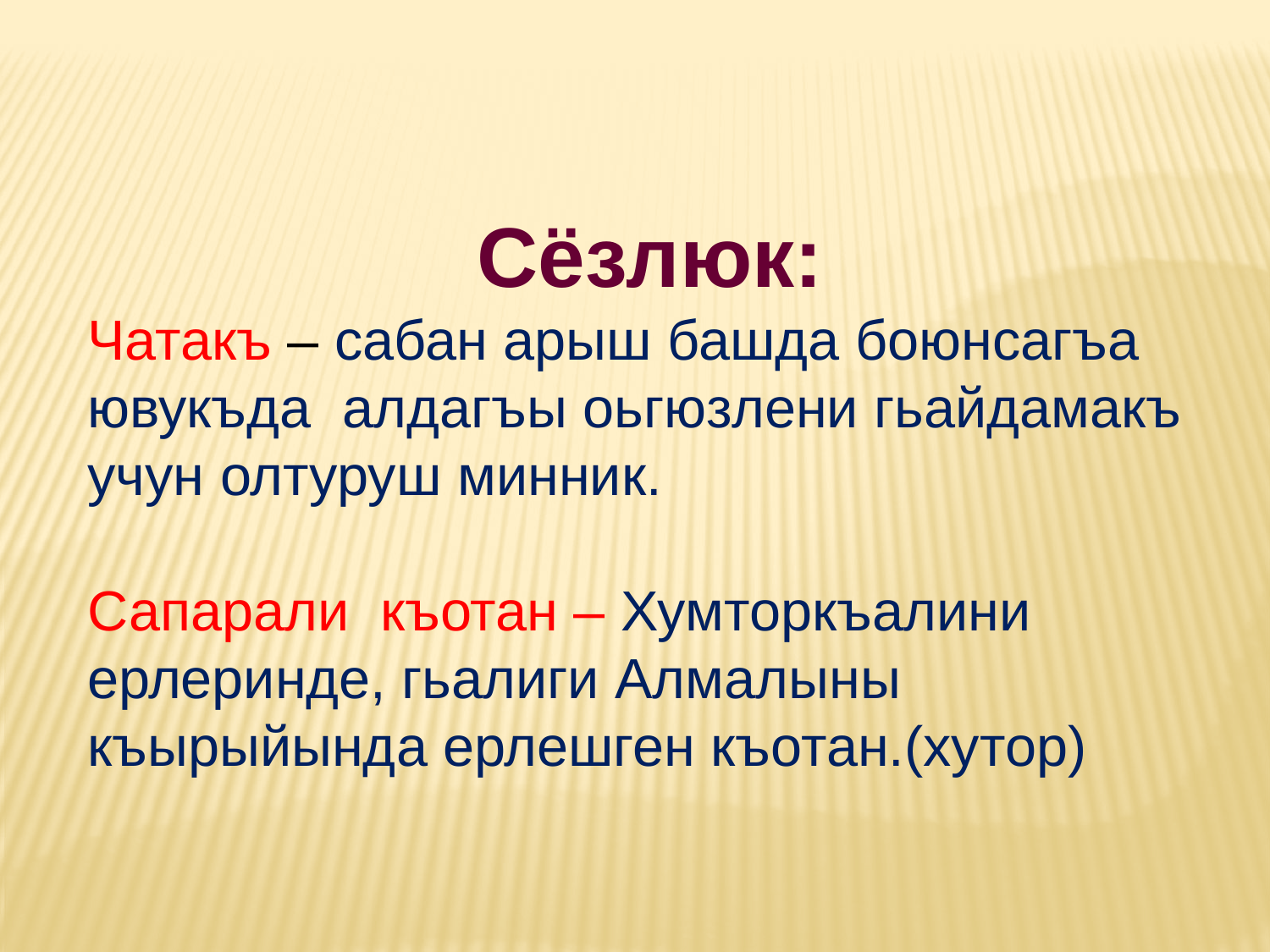

Сёзлюк:
Чатакъ – сабан арыш башда боюнсагъа ювукъда  алдагъы оьгюзлени гьайдамакъ учун олтуруш минник.

Сапарали  къотан – Хумторкъалини ерлеринде, гьалиги Алмалыны къырыйында ерлешген къотан.(хутор)